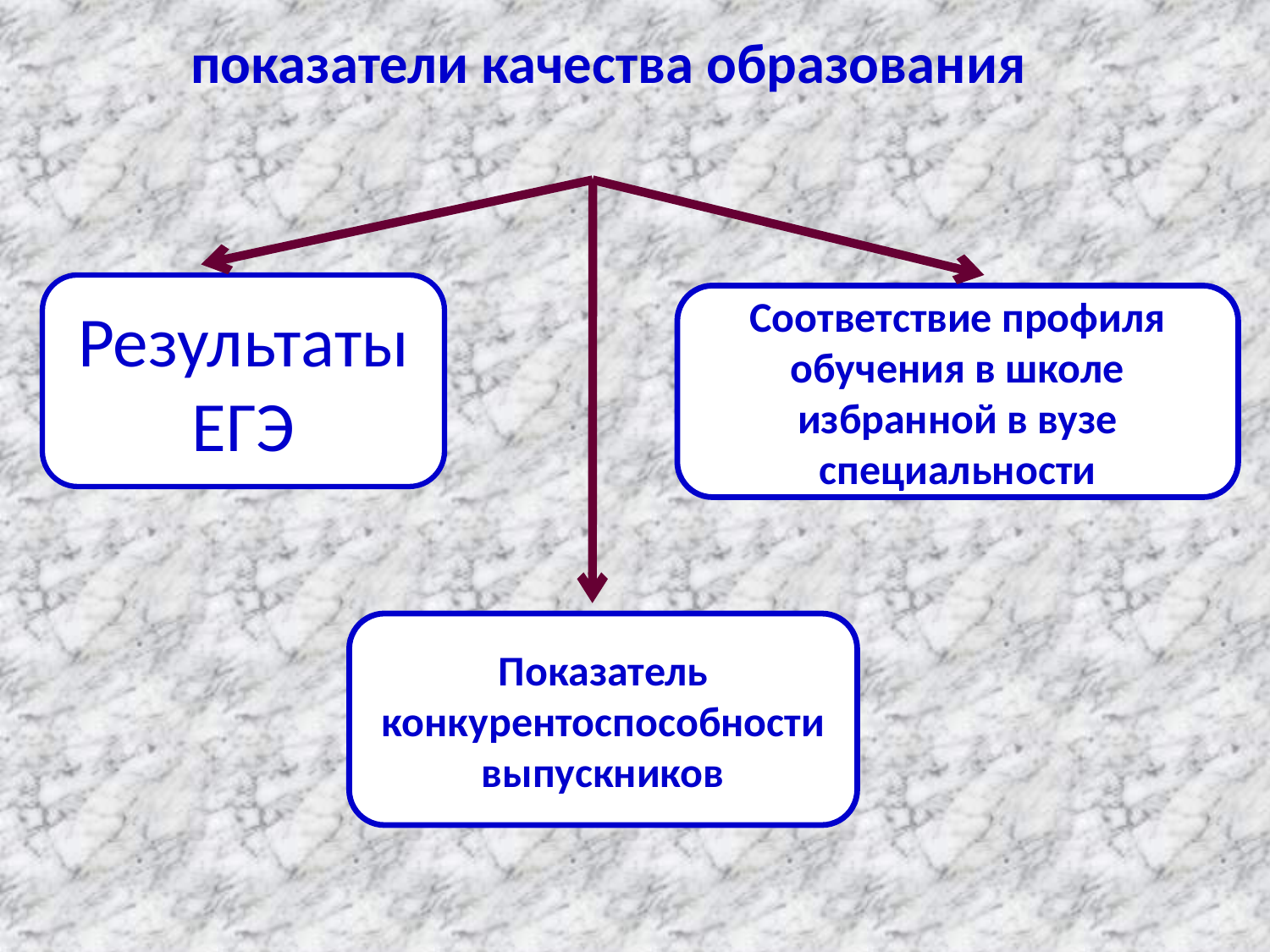

показатели качества образования
Результаты ЕГЭ
Соответствие профиля обучения в школе избранной в вузе специальности
Показатель конкурентоспособности выпускников